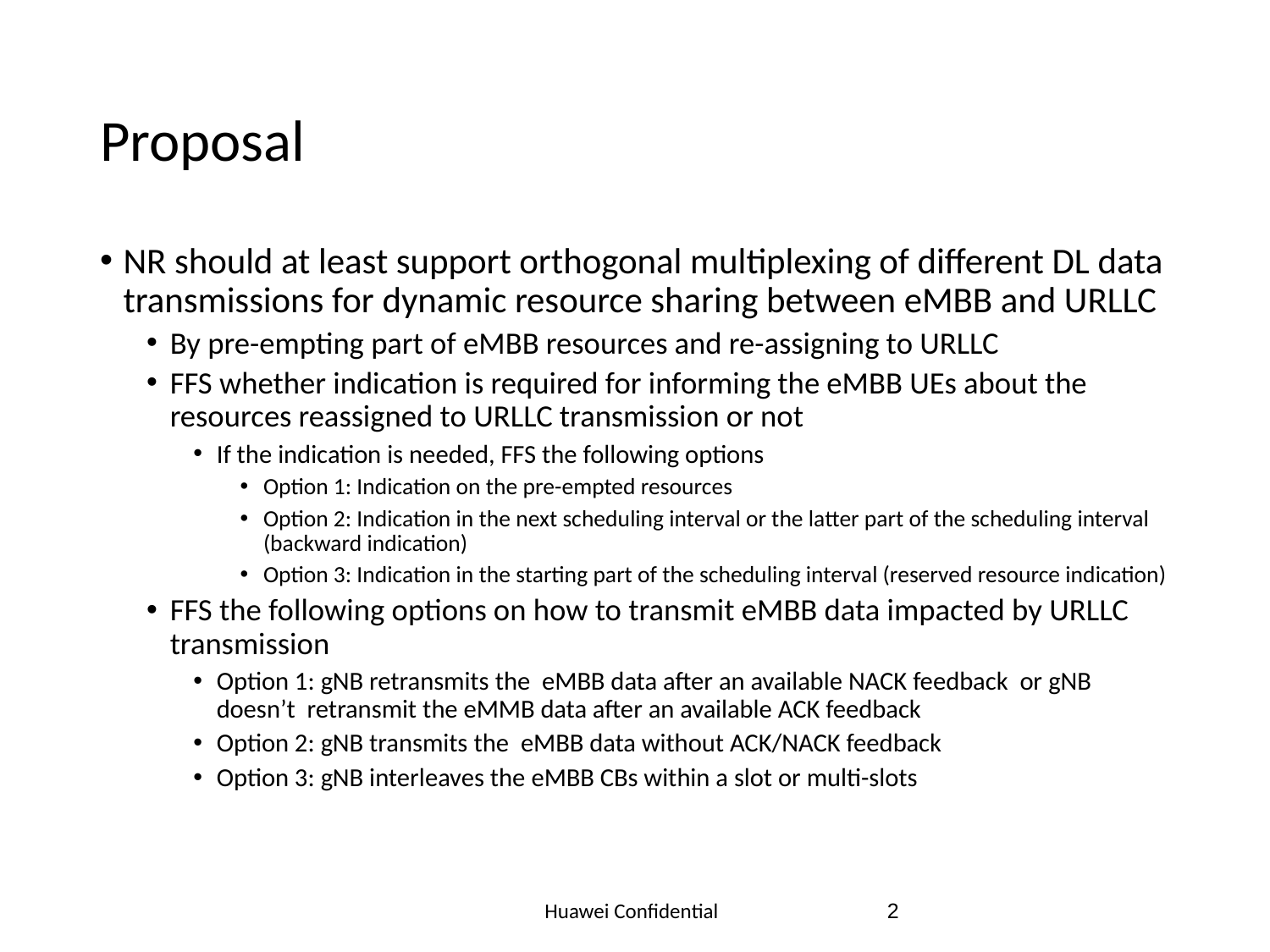

# Proposal
NR should at least support orthogonal multiplexing of different DL data transmissions for dynamic resource sharing between eMBB and URLLC
By pre-empting part of eMBB resources and re-assigning to URLLC
FFS whether indication is required for informing the eMBB UEs about the resources reassigned to URLLC transmission or not
If the indication is needed, FFS the following options
Option 1: Indication on the pre-empted resources
Option 2: Indication in the next scheduling interval or the latter part of the scheduling interval (backward indication)
Option 3: Indication in the starting part of the scheduling interval (reserved resource indication)
FFS the following options on how to transmit eMBB data impacted by URLLC transmission
Option 1: gNB retransmits the  eMBB data after an available NACK feedback  or gNB doesn’t  retransmit the eMMB data after an available ACK feedback
Option 2: gNB transmits the  eMBB data without ACK/NACK feedback
Option 3: gNB interleaves the eMBB CBs within a slot or multi-slots